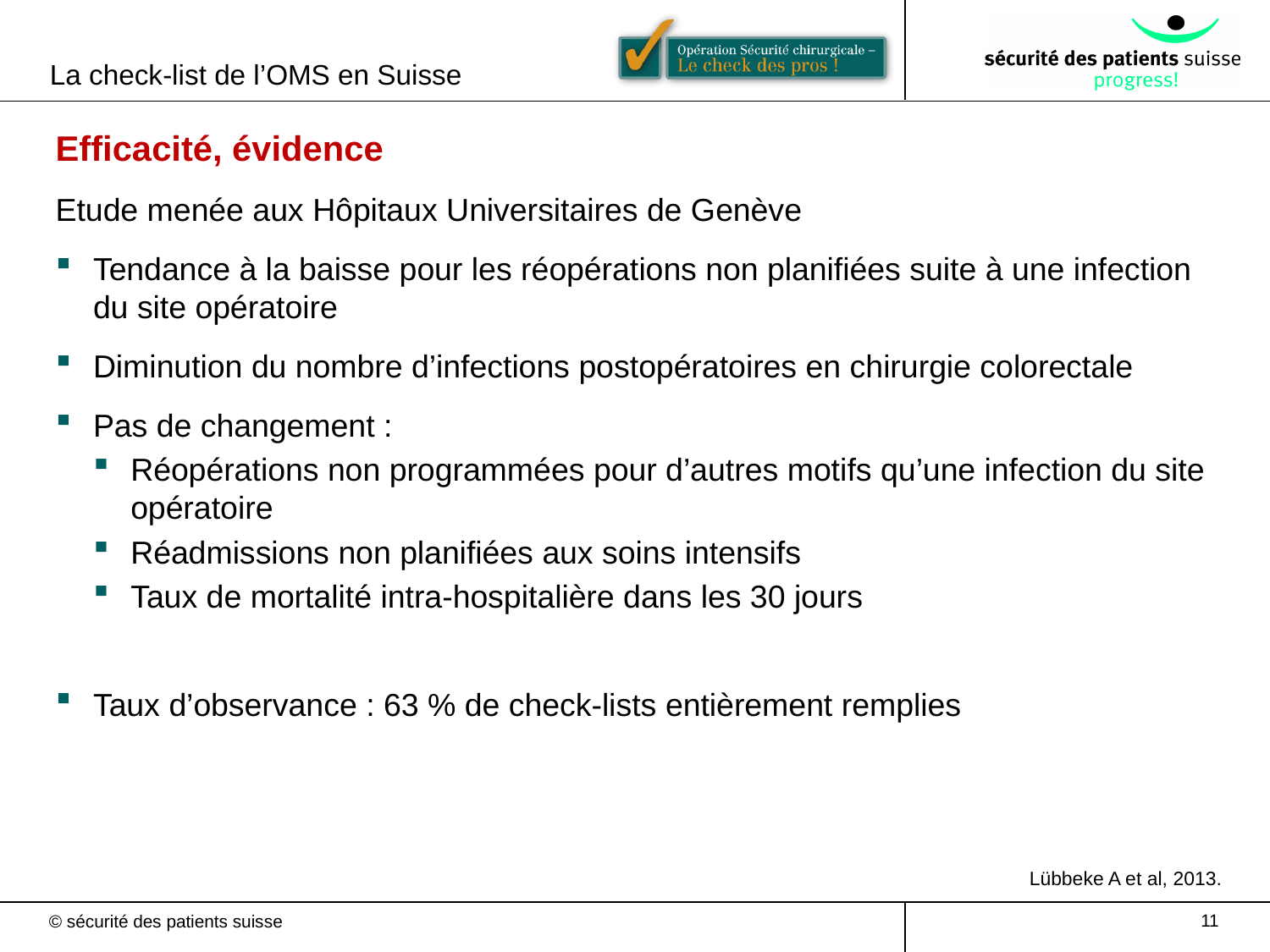

La check-list de l’OMS en Suisse
Efficacité, évidence
Etude menée aux Hôpitaux Universitaires de Genève
Tendance à la baisse pour les réopérations non planifiées suite à une infection du site opératoire
Diminution du nombre d’infections postopératoires en chirurgie colorectale
Pas de changement :
Réopérations non programmées pour d’autres motifs qu’une infection du site opératoire
Réadmissions non planifiées aux soins intensifs
Taux de mortalité intra-hospitalière dans les 30 jours

Taux d’observance : 63 % de check-lists entièrement remplies
Lübbeke A et al, 2013.

11
© sécurité des patients suisse